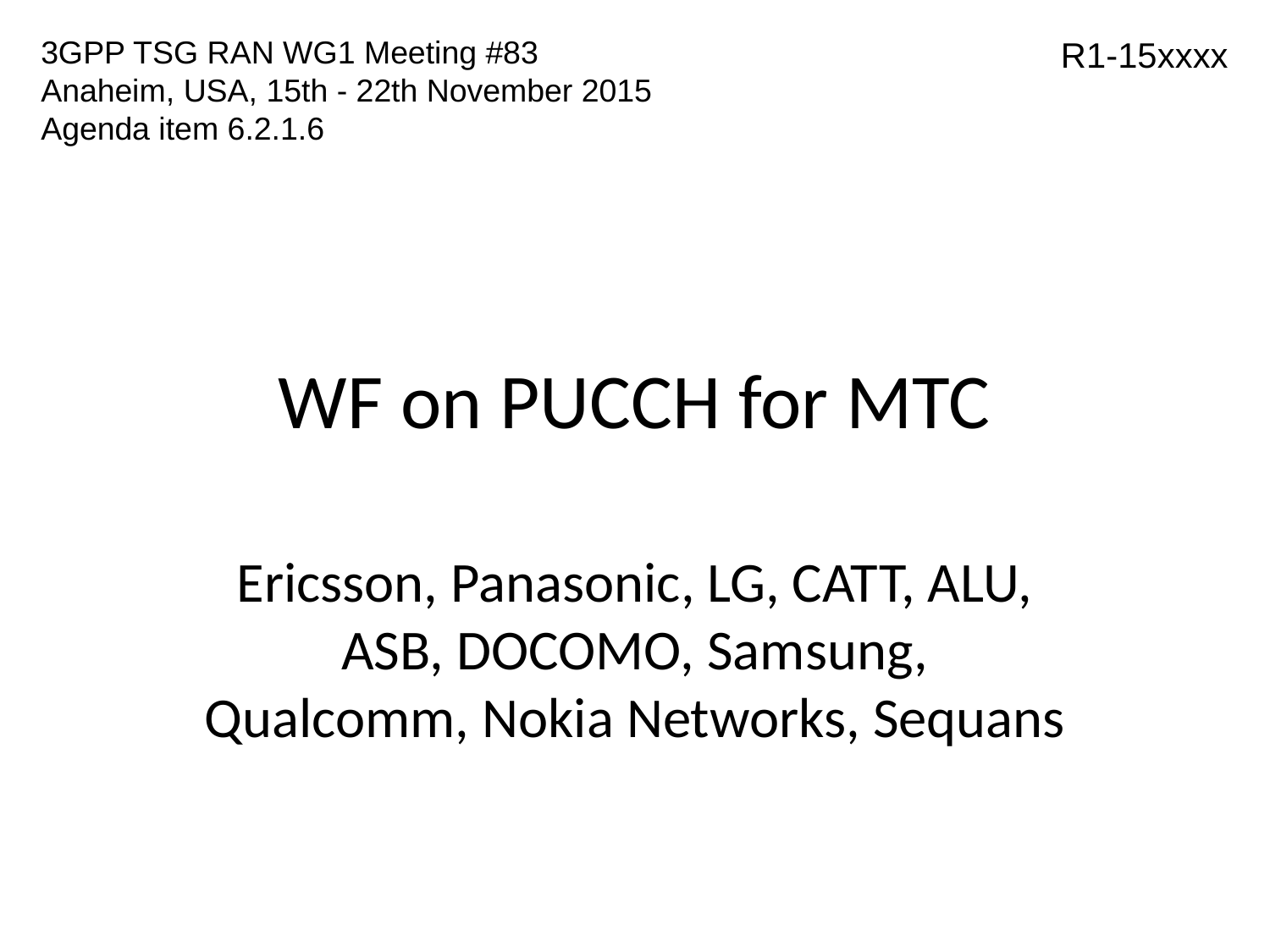

3GPP TSG RAN WG1 Meeting #83
Anaheim, USA, 15th - 22th November 2015
Agenda item 6.2.1.6
R1-15xxxx
# WF on PUCCH for MTC
Ericsson, Panasonic, LG, CATT, ALU, ASB, DOCOMO, Samsung, Qualcomm, Nokia Networks, Sequans